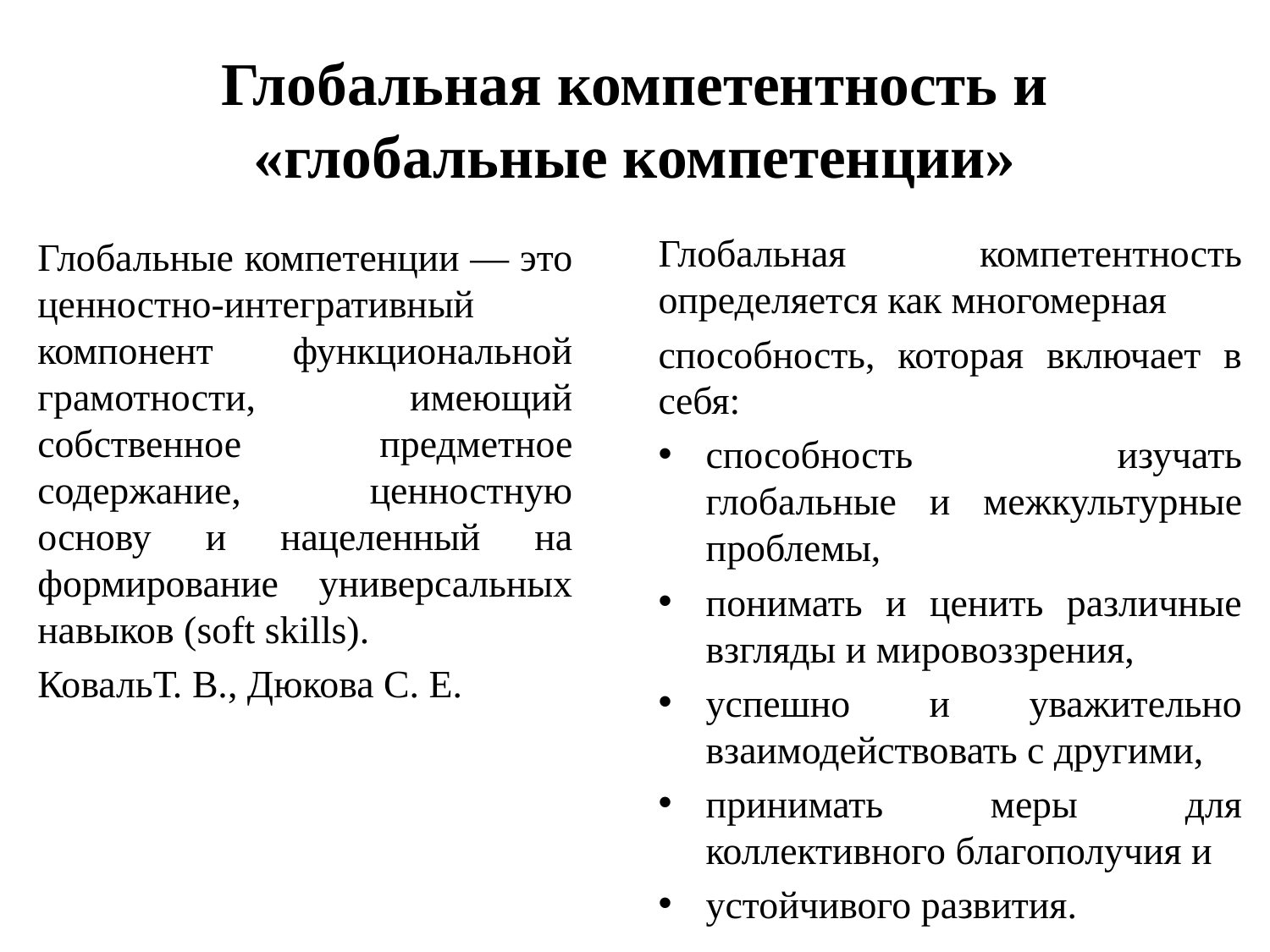

# Глобальная компетентность и «глобальные компетенции»
Глобальная компетентность определяется как многомерная
способность, которая включает в себя:
способность изучать глобальные и межкультурные проблемы,
понимать и ценить различные взгляды и мировоззрения,
успешно и уважительно взаимодействовать с другими,
принимать меры для коллективного благополучия и
устойчивого развития.
Глобальные компетенции — это ценностно-интегративный компонент функциональной грамотности, имеющий собственное предметное содержание, ценностную основу и нацеленный на формирование универсальных навыков (soft skills).
КовальТ. В., Дюкова С. Е.